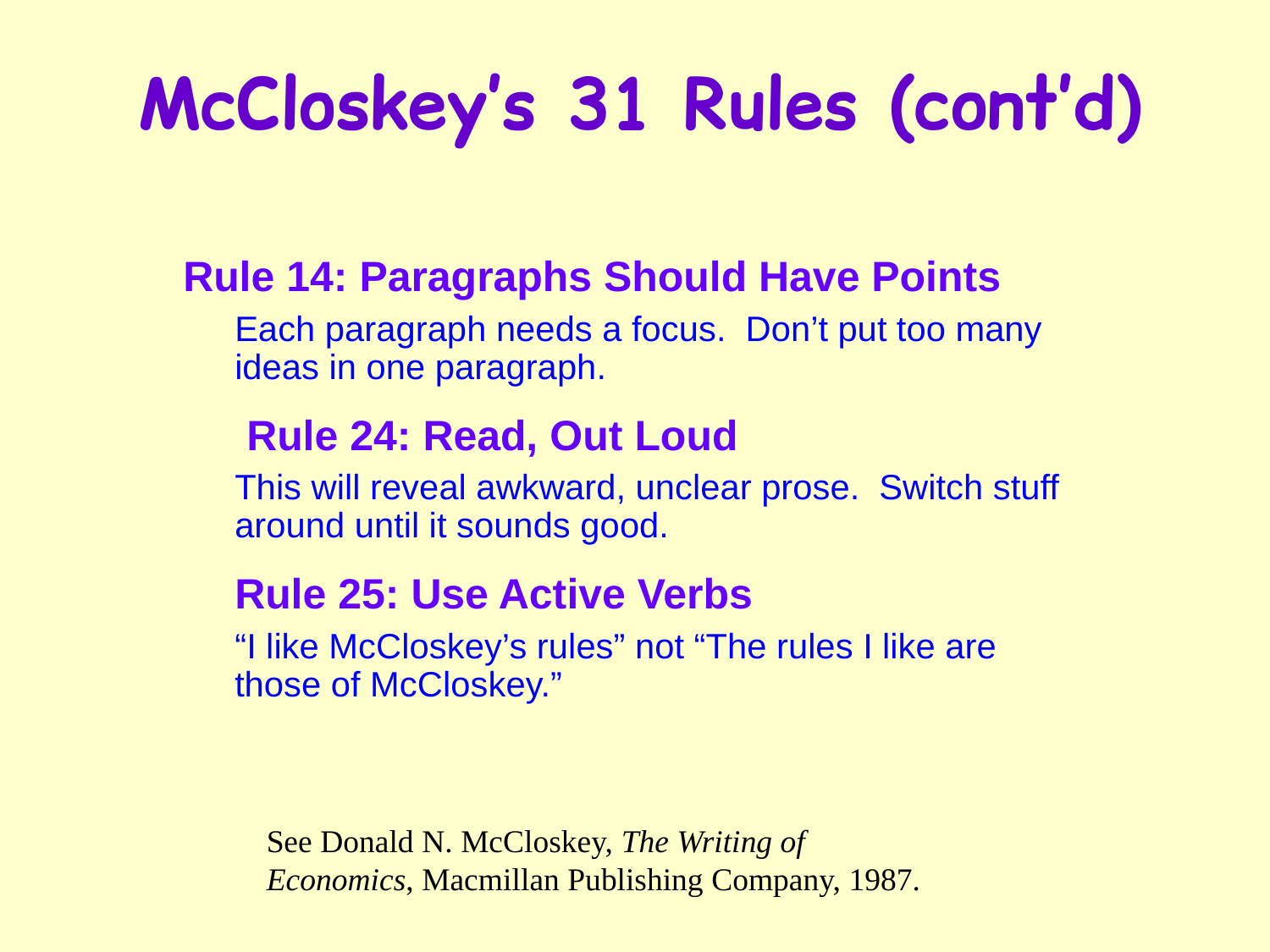

# McCloskey’s 31 Rules (cont’d)
 Rule 14: Paragraphs Should Have Points
Each paragraph needs a focus.  Don’t put too many ideas in one paragraph.
 Rule 24: Read, Out Loud
This will reveal awkward, unclear prose.  Switch stuff around until it sounds good.
Rule 25: Use Active Verbs
“I like McCloskey’s rules” not “The rules I like are those of McCloskey.”
See Donald N. McCloskey, The Writing of Economics, Macmillan Publishing Company, 1987.